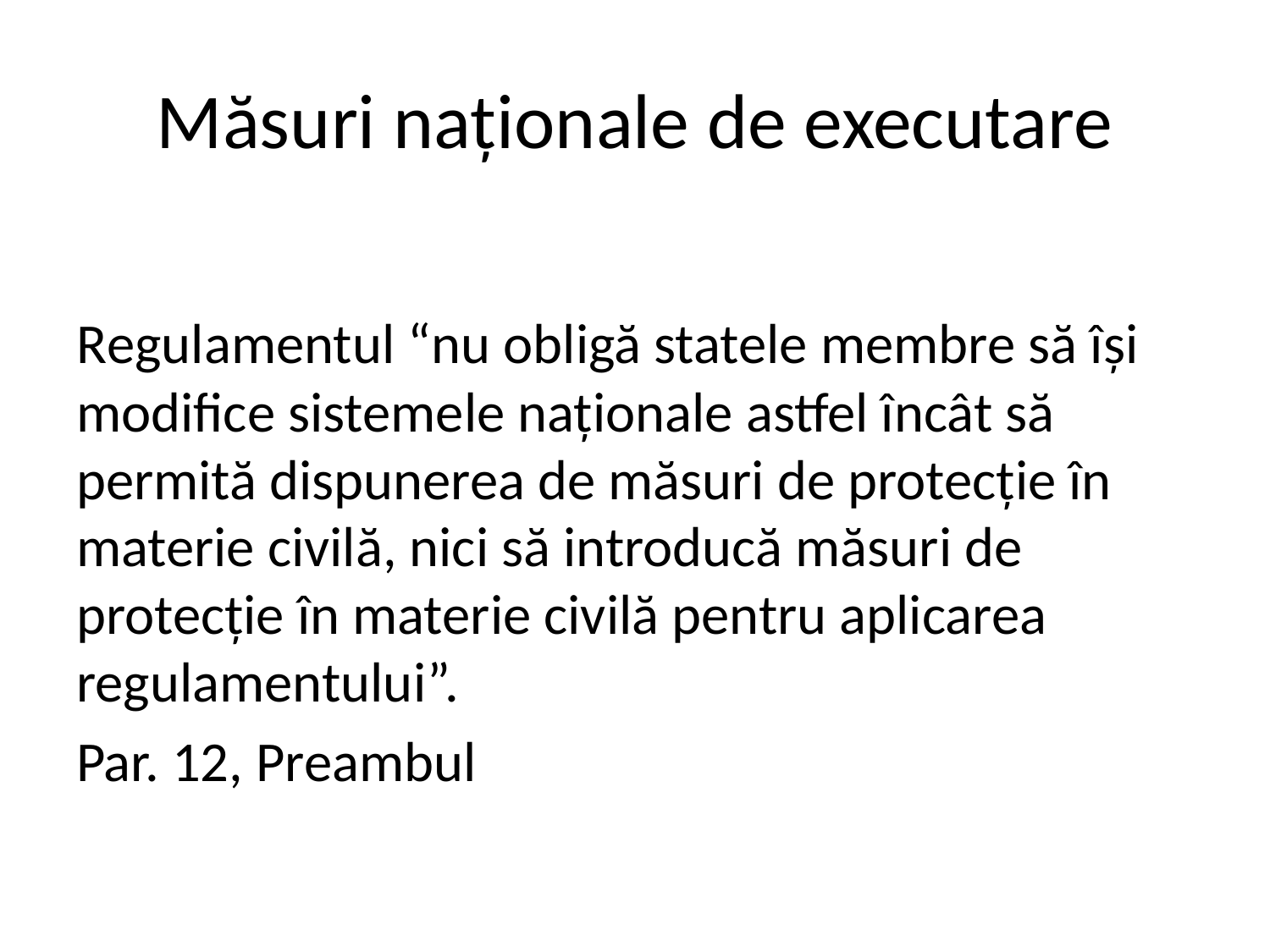

# Măsuri naționale de executare

Regulamentul “nu obligă statele membre să își modifice sistemele naționale astfel încât să permită dispunerea de măsuri de protecție în materie civilă, nici să introducă măsuri de protecție în materie civilă pentru aplicarea regulamentului”.
Par. 12, Preambul